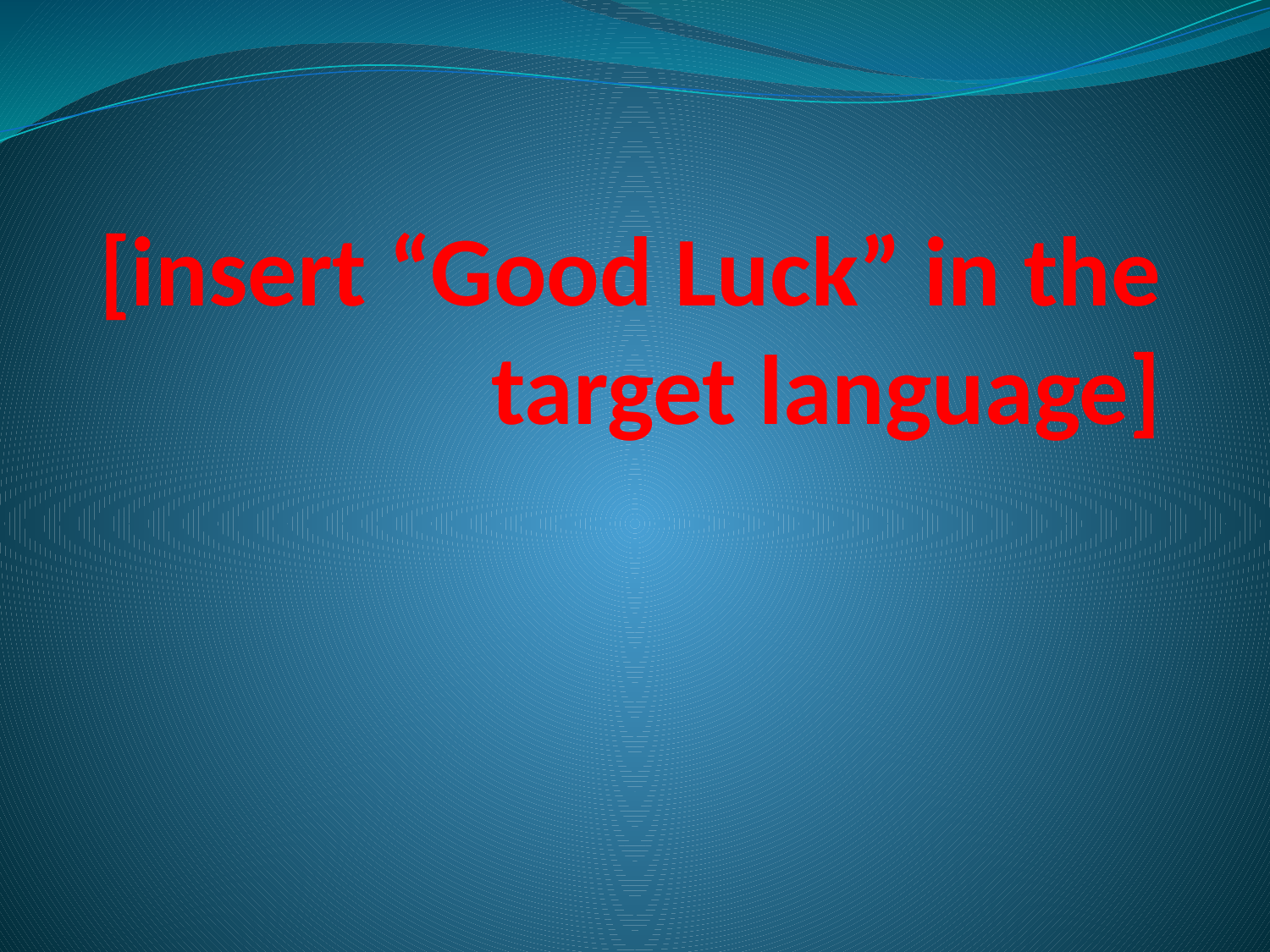

# [insert “Good Luck” in the target language]